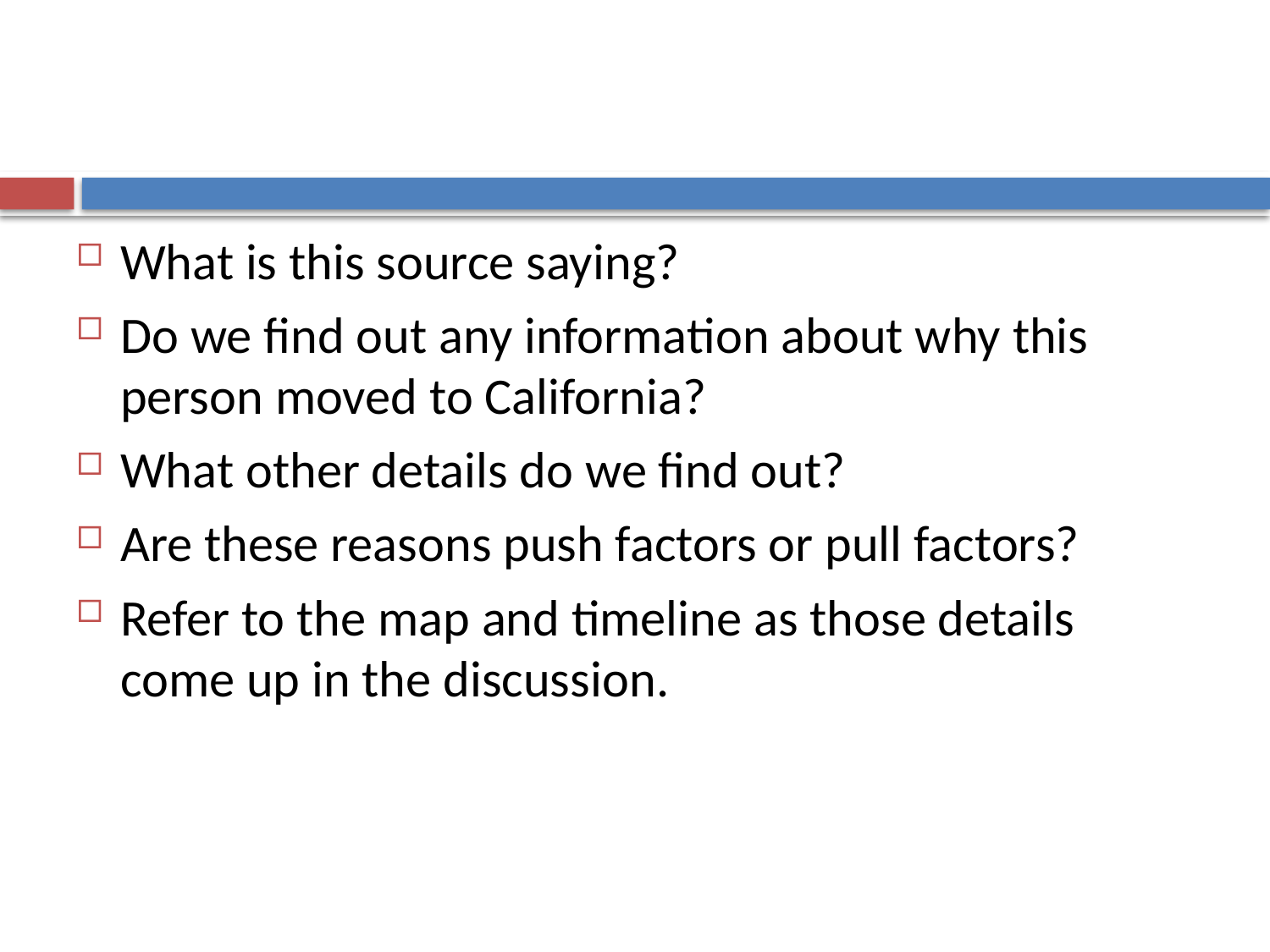

#
What is this source saying?
Do we find out any information about why this person moved to California?
What other details do we find out?
Are these reasons push factors or pull factors?
Refer to the map and timeline as those details come up in the discussion.